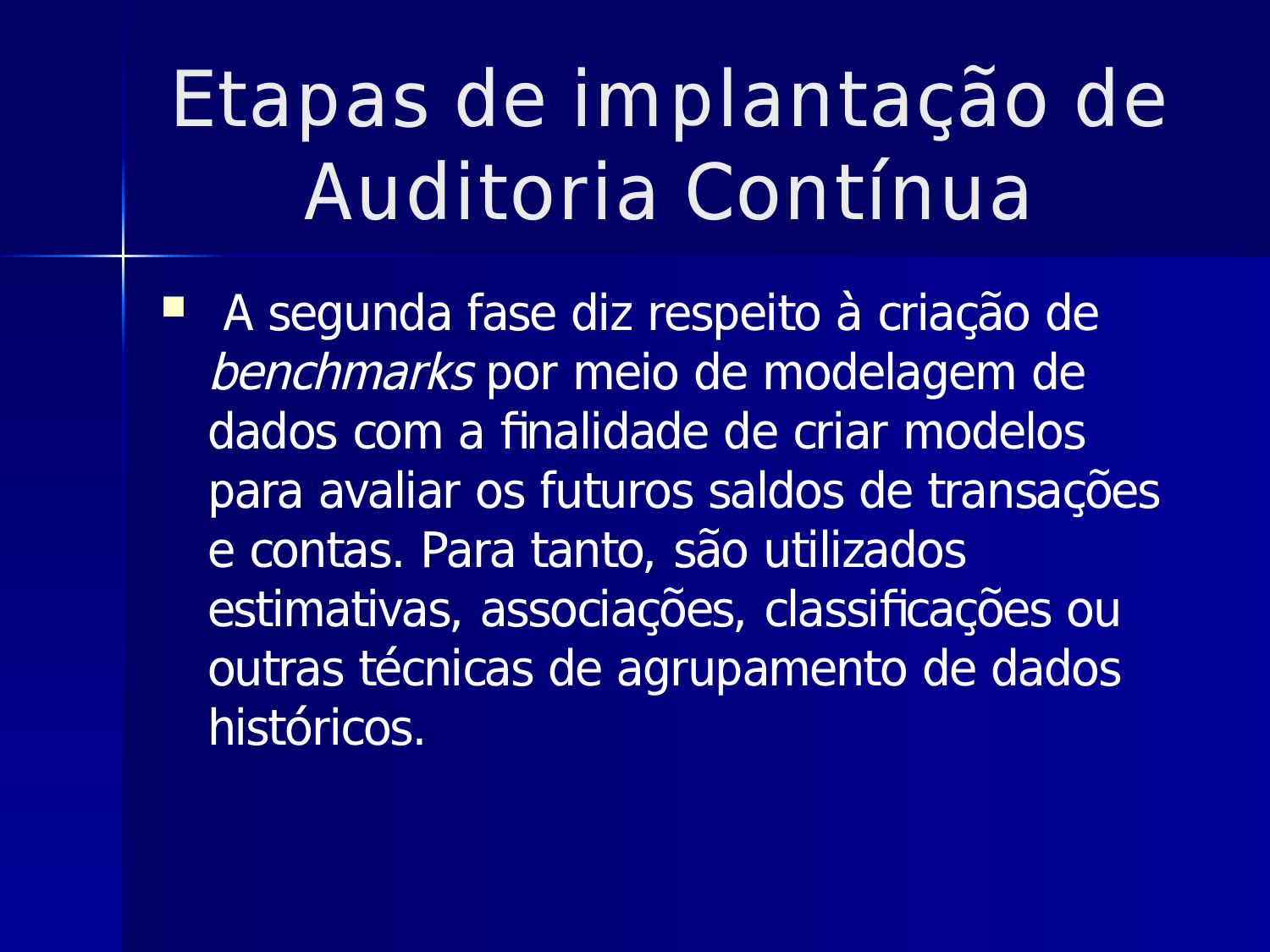

# Etapas de implantação de Auditoria Contínua
 A segunda fase diz respeito à criação de benchmarks por meio de modelagem de dados com a finalidade de criar modelos para avaliar os futuros saldos de transações e contas. Para tanto, são utilizados estimativas, associações, classificações ou outras técnicas de agrupamento de dados históricos.